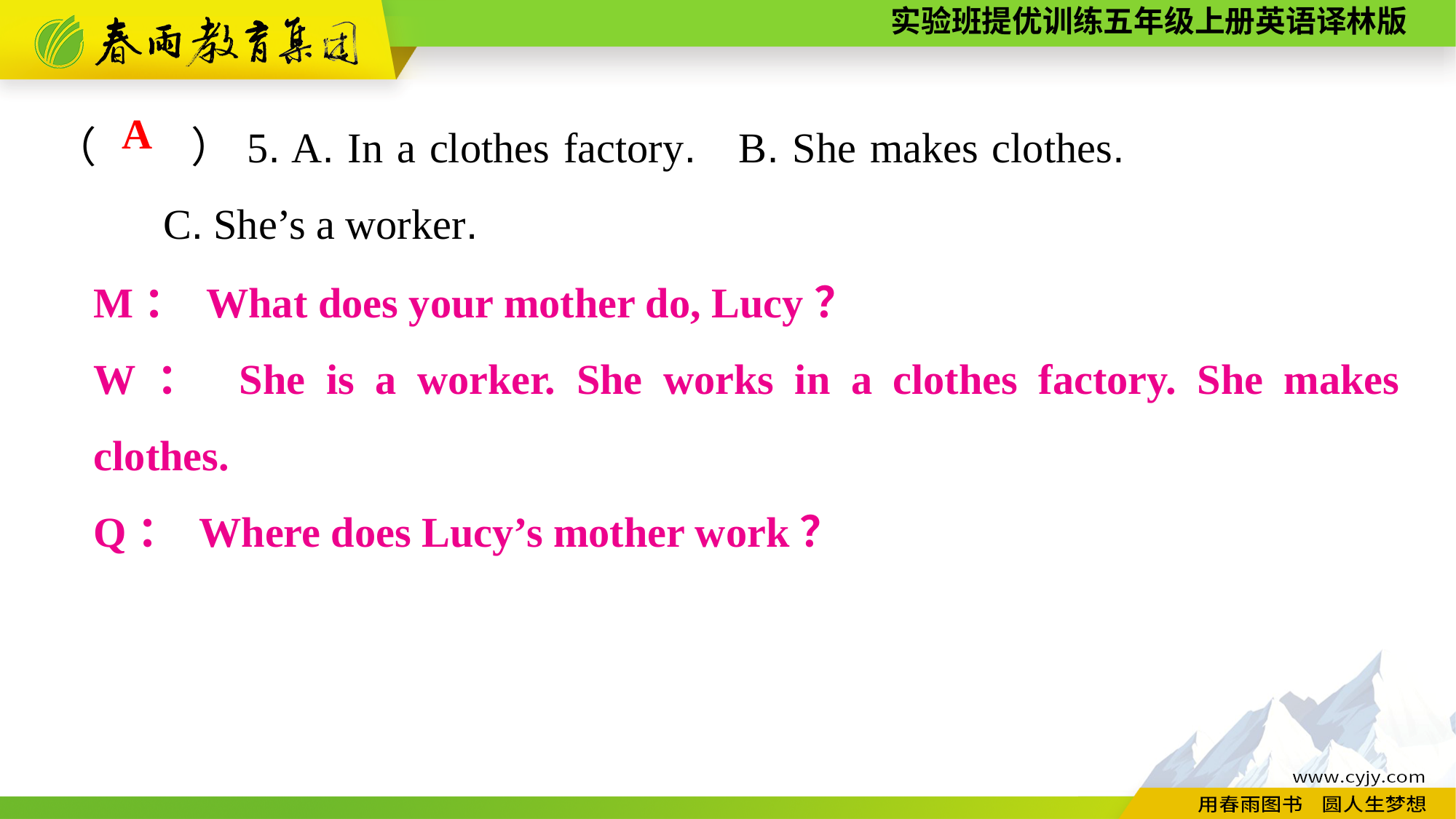

（　　）5. A. In a clothes factory.	B. She makes clothes.				C. She’s a worker.
A
M： What does your mother do, Lucy？
W： She is a worker. She works in a clothes factory. She makes clothes.
Q： Where does Lucy’s mother work？